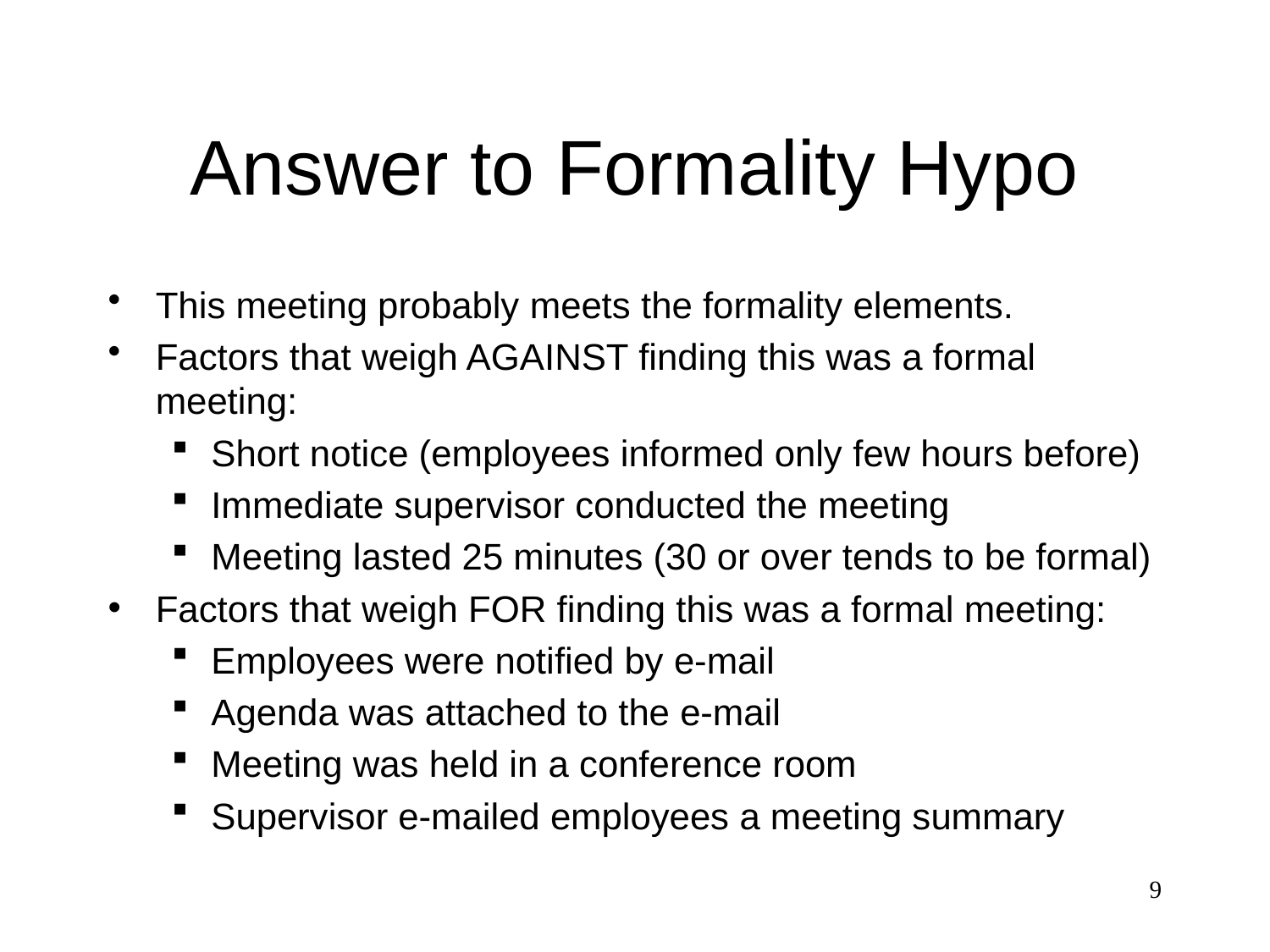

# Answer to Formality Hypo
This meeting probably meets the formality elements.
Factors that weigh AGAINST finding this was a formal meeting:
Short notice (employees informed only few hours before)
Immediate supervisor conducted the meeting
Meeting lasted 25 minutes (30 or over tends to be formal)
Factors that weigh FOR finding this was a formal meeting:
Employees were notified by e-mail
Agenda was attached to the e-mail
Meeting was held in a conference room
Supervisor e-mailed employees a meeting summary

9